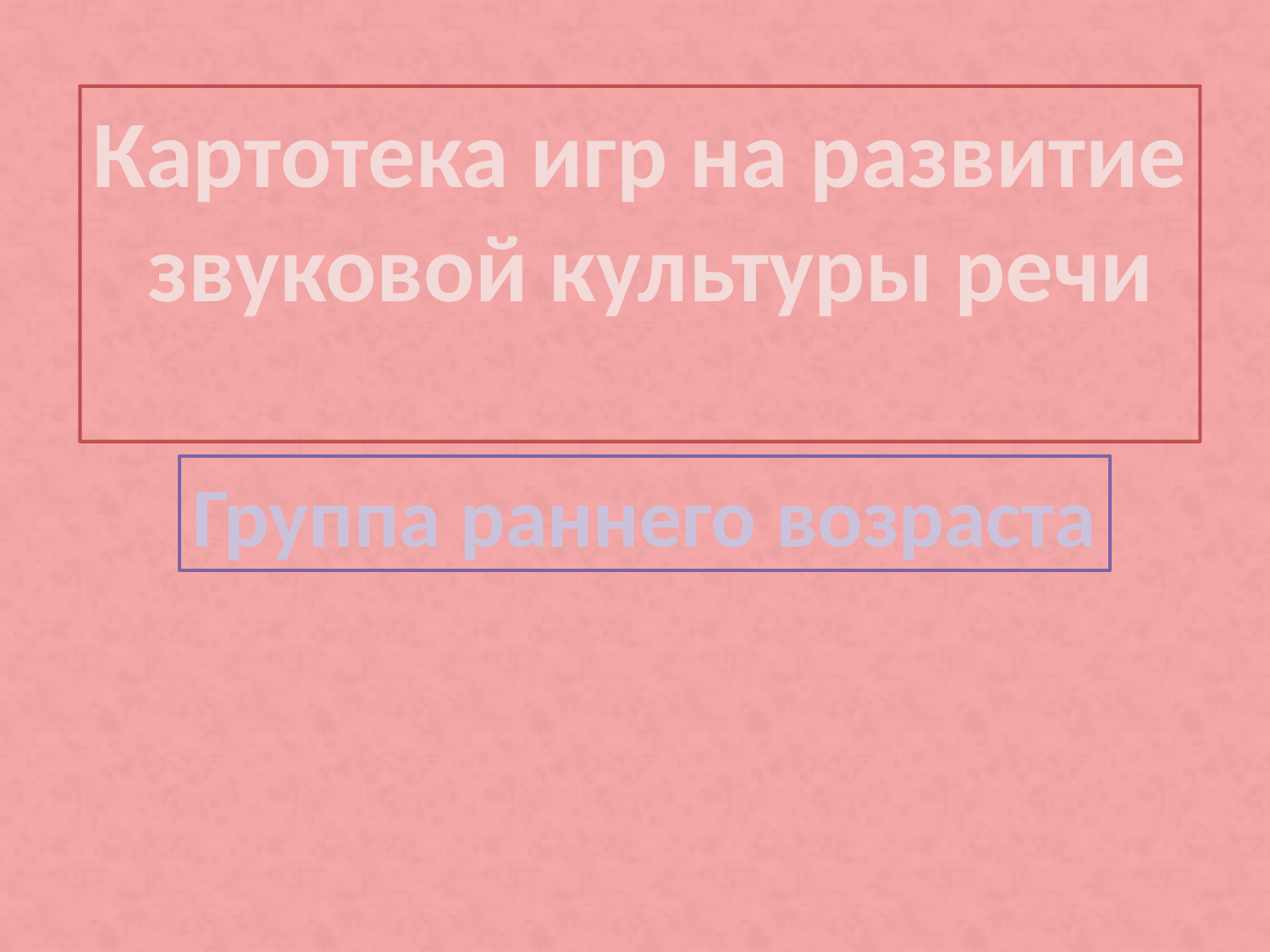

Картотека игр на развитие
 звуковой культуры речи

Группа раннего возраста